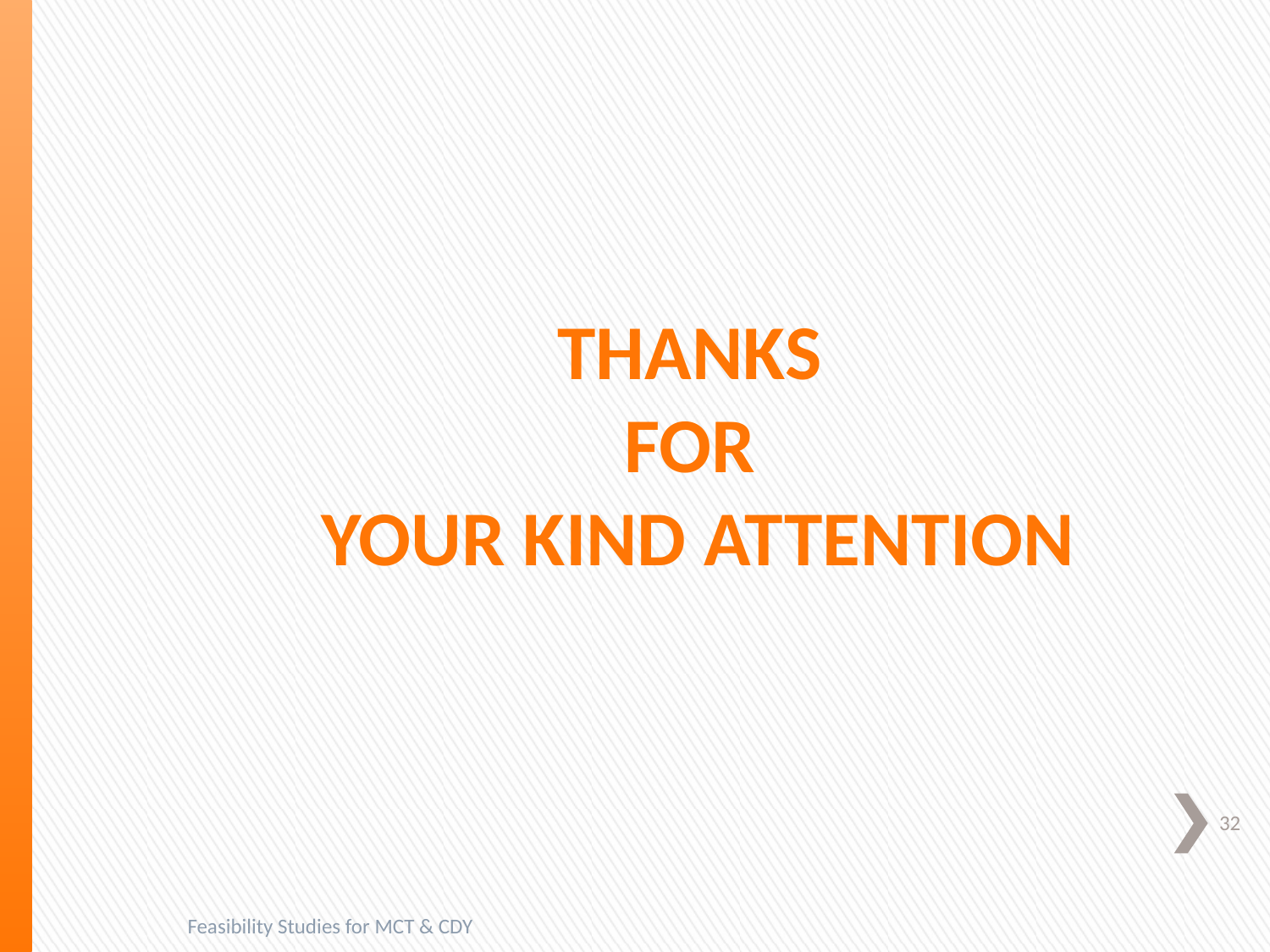

Thanks
for
your kind Attention
32
Feasibility Studies for MCT & CDY